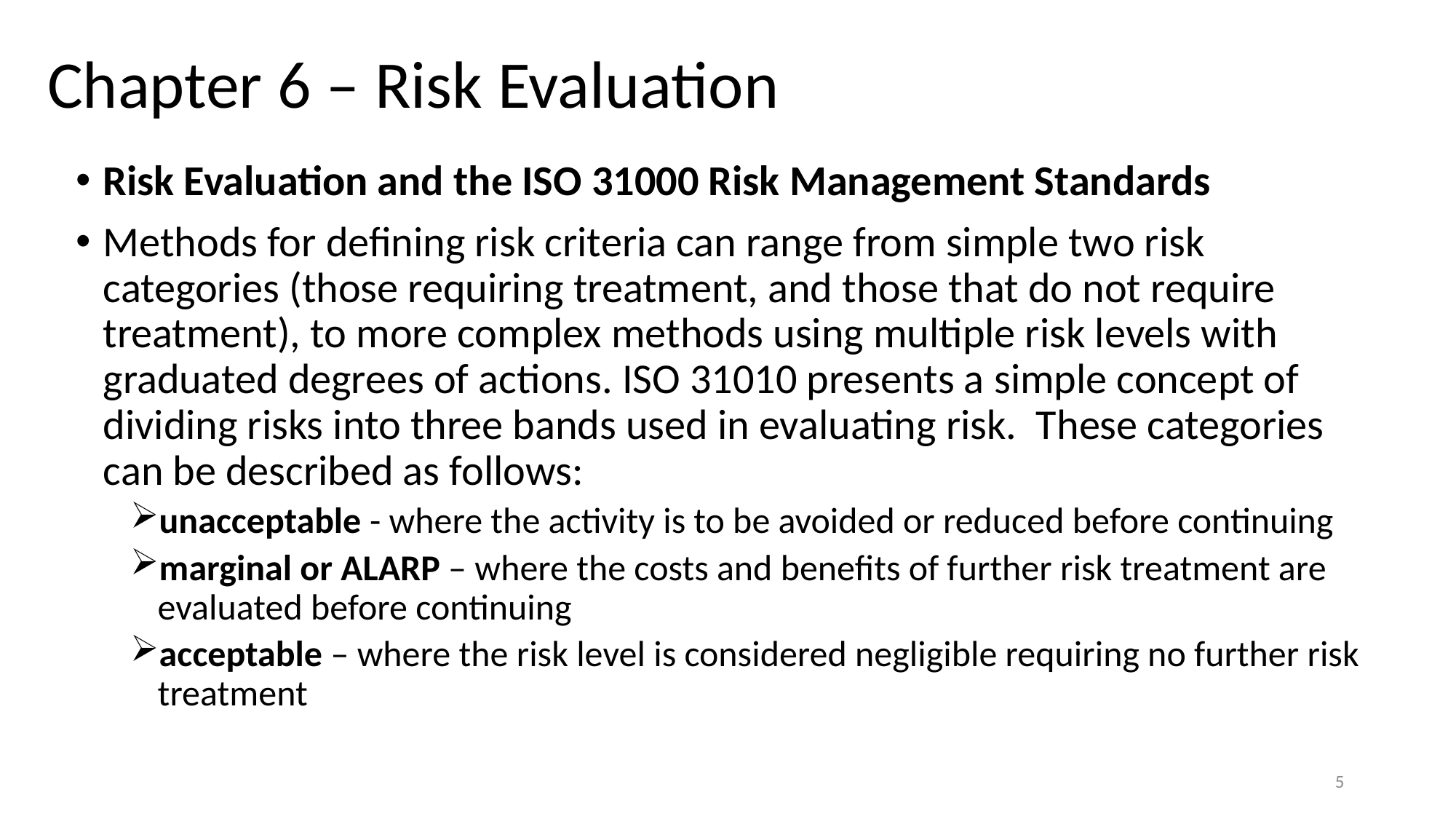

# Chapter 6 – Risk Evaluation
Risk Evaluation and the ISO 31000 Risk Management Standards
Methods for defining risk criteria can range from simple two risk categories (those requiring treatment, and those that do not require treatment), to more complex methods using multiple risk levels with graduated degrees of actions. ISO 31010 presents a simple concept of dividing risks into three bands used in evaluating risk.  These categories can be described as follows:
unacceptable - where the activity is to be avoided or reduced before continuing
marginal or ALARP – where the costs and benefits of further risk treatment are evaluated before continuing
acceptable – where the risk level is considered negligible requiring no further risk treatment
5